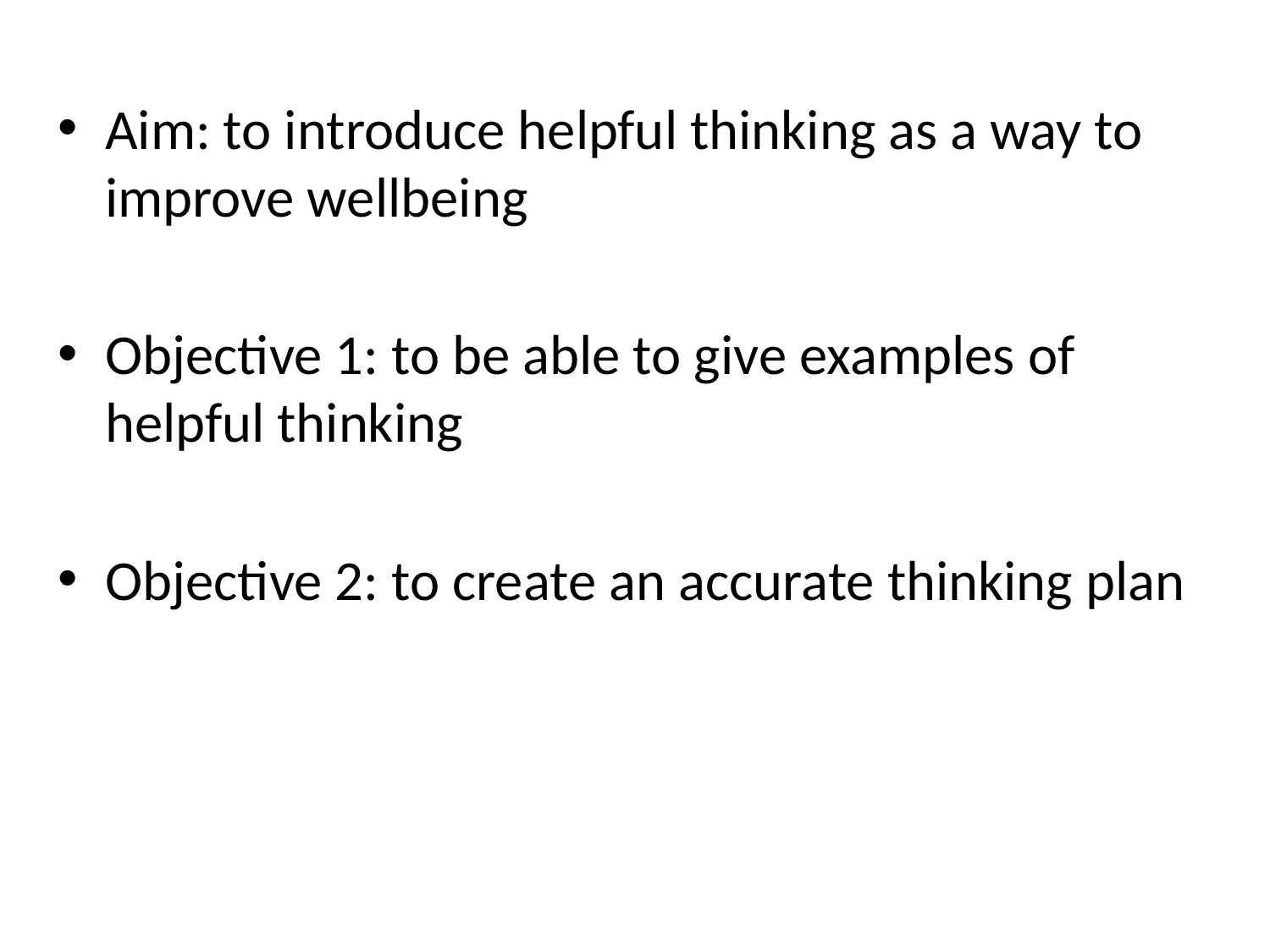

Aim: to introduce helpful thinking as a way to improve wellbeing

Objective 1: to be able to give examples of helpful thinking

Objective 2: to create an accurate thinking plan